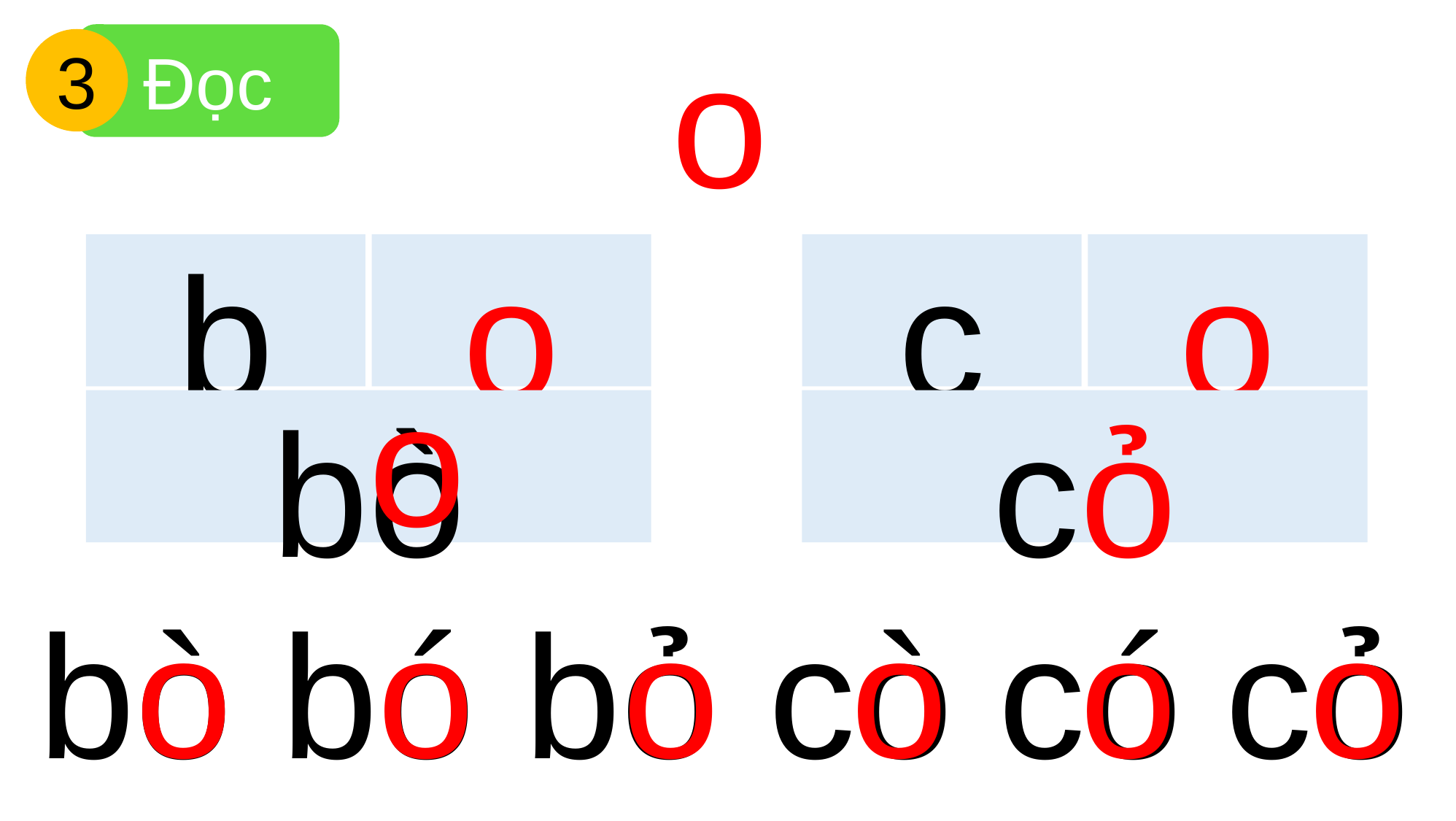

Đọc
3
o
b
o
c
o
bò
cỏ
o
o
o
o
o
o
o
bò
bó
bỏ
cò
có
cỏ